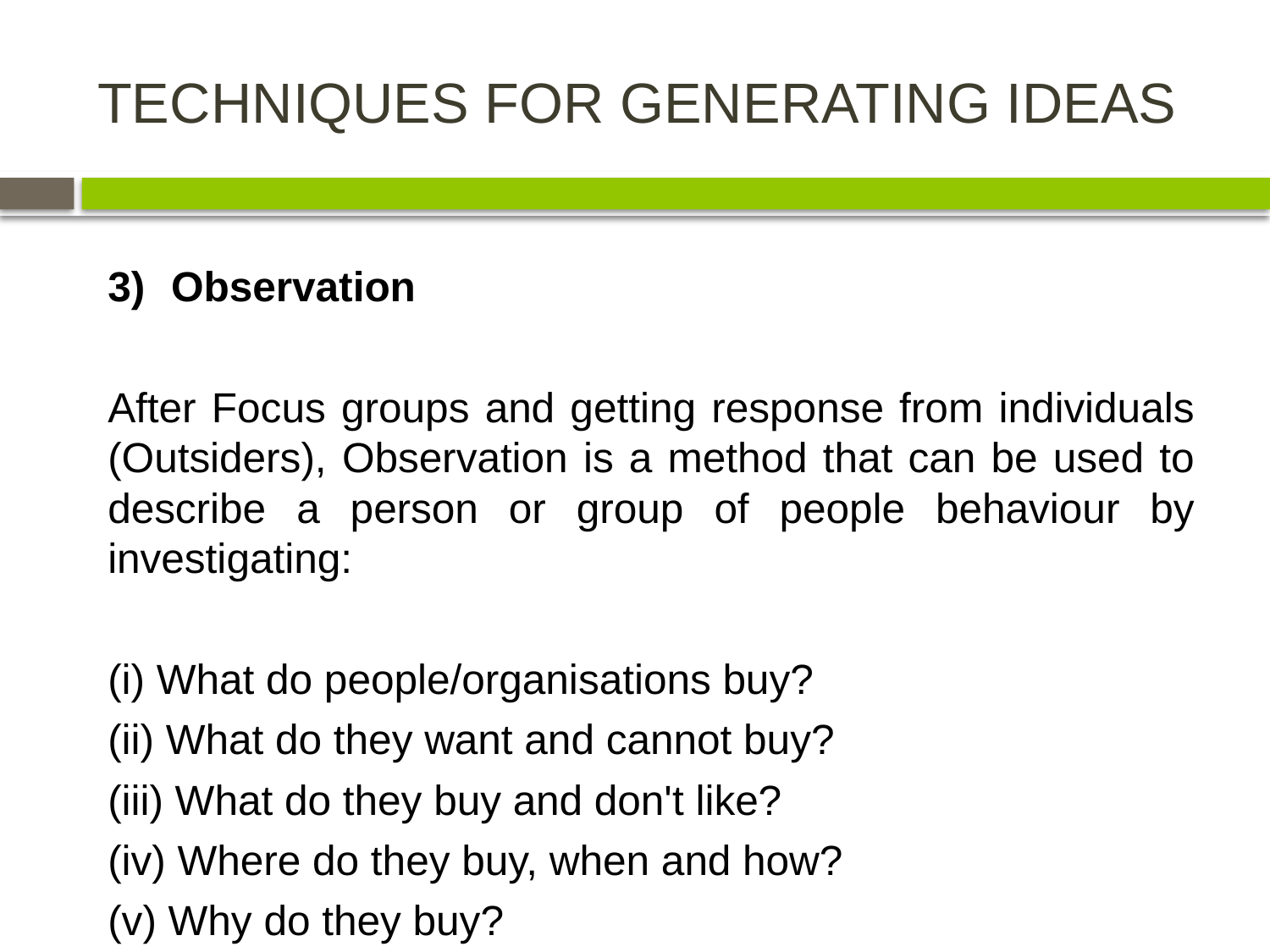

# TECHNIQUES FOR GENERATING IDEAS
Observation

After Focus groups and getting response from individuals (Outsiders), Observation is a method that can be used to describe a person or group of people behaviour by investigating:

(i) What do people/organisations buy?
(ii) What do they want and cannot buy?
(iii) What do they buy and don't like?
(iv) Where do they buy, when and how?
(v) Why do they buy?